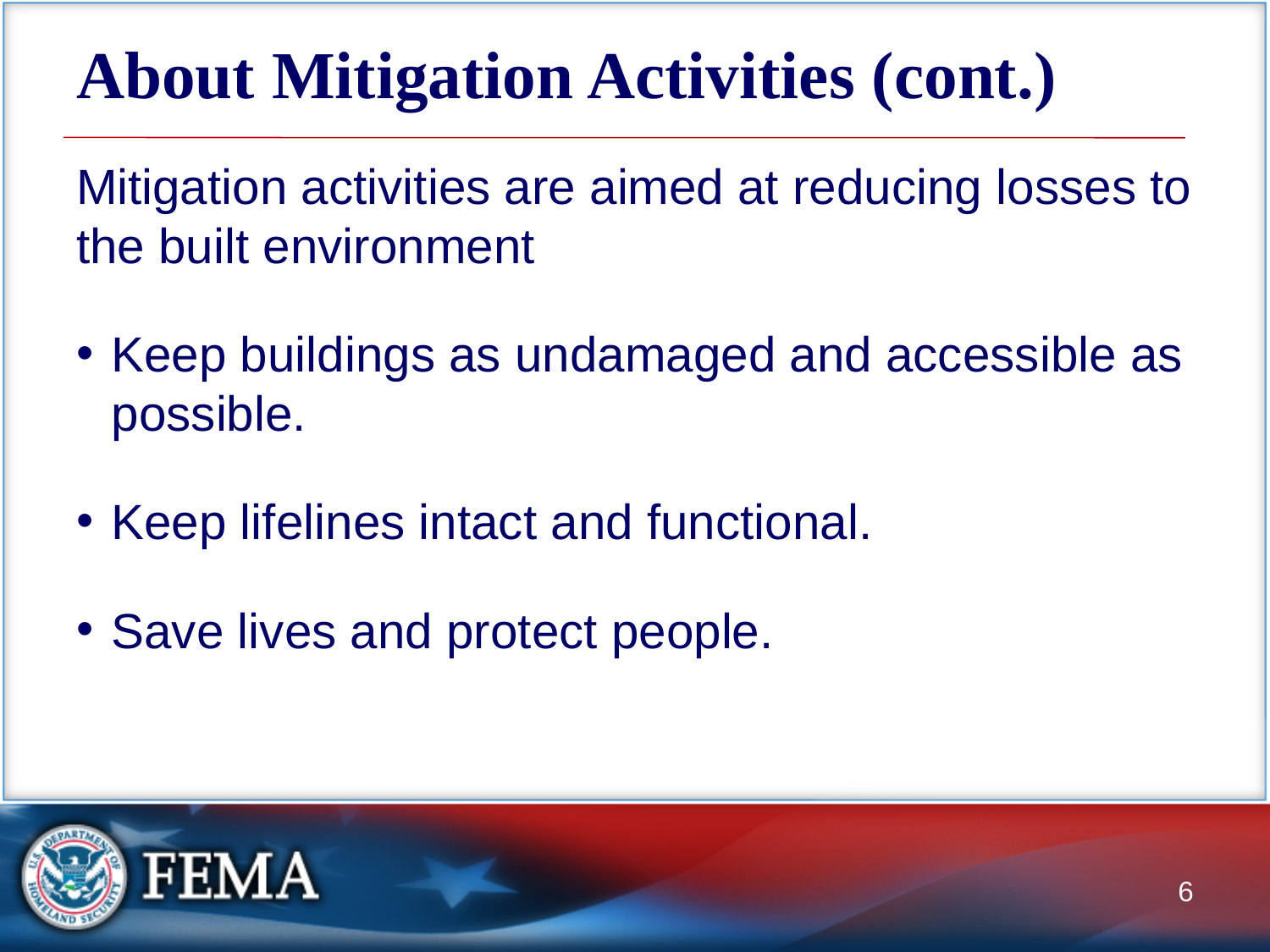

# About Mitigation Activities (cont.)
Mitigation activities are aimed at reducing losses to the built environment
Keep buildings as undamaged and accessible as possible.
Keep lifelines intact and functional.
Save lives and protect people.
6